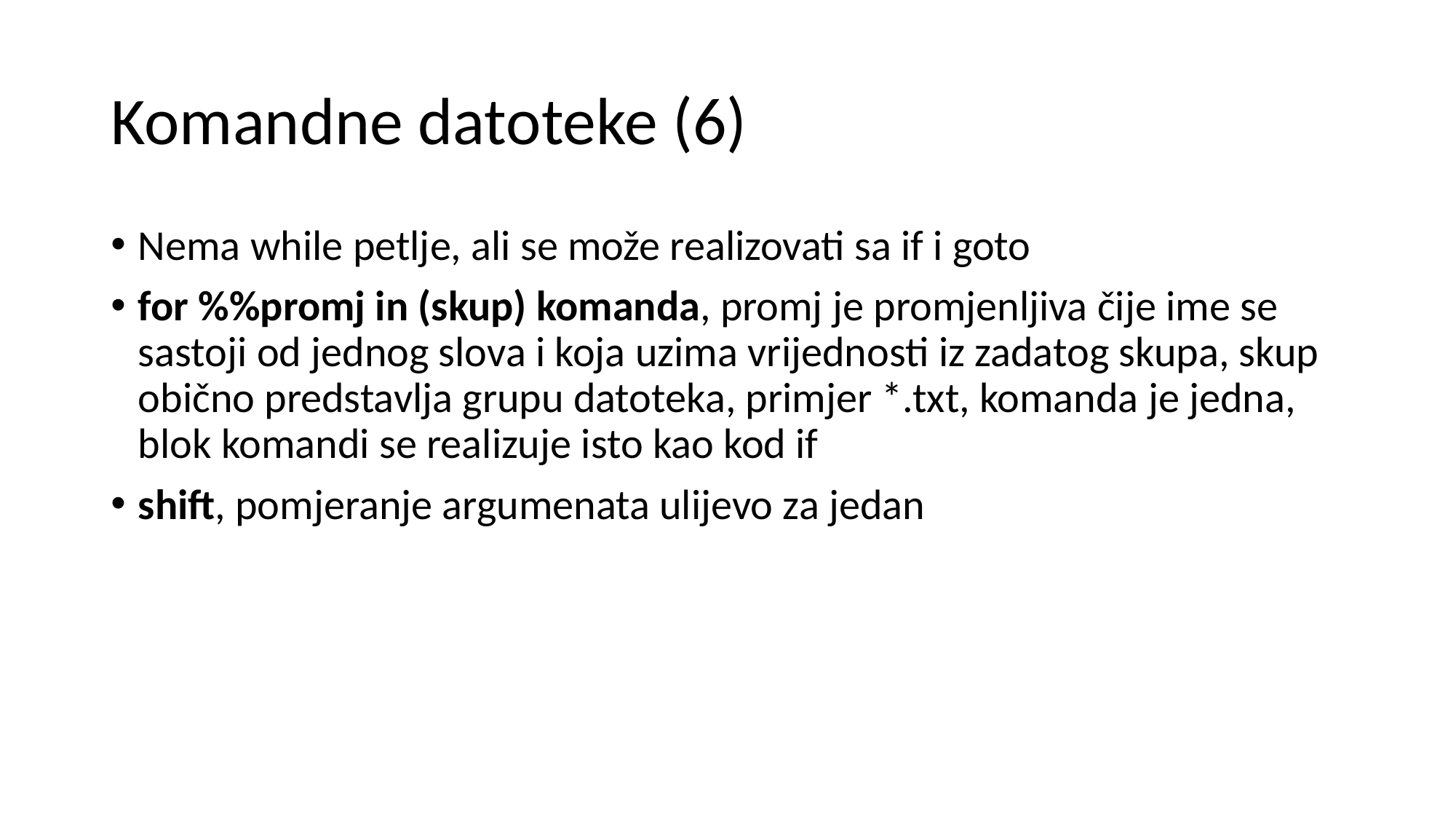

# Komandne datoteke (6)
Nema while petlje, ali se može realizovati sa if i goto
for %%promj in (skup) komanda, promj je promjenljiva čije ime se sastoji od jednog slova i koja uzima vrijednosti iz zadatog skupa, skup obično predstavlja grupu datoteka, primjer *.txt, komanda je jedna, blok komandi se realizuje isto kao kod if
shift, pomjeranje argumenata ulijevo za jedan